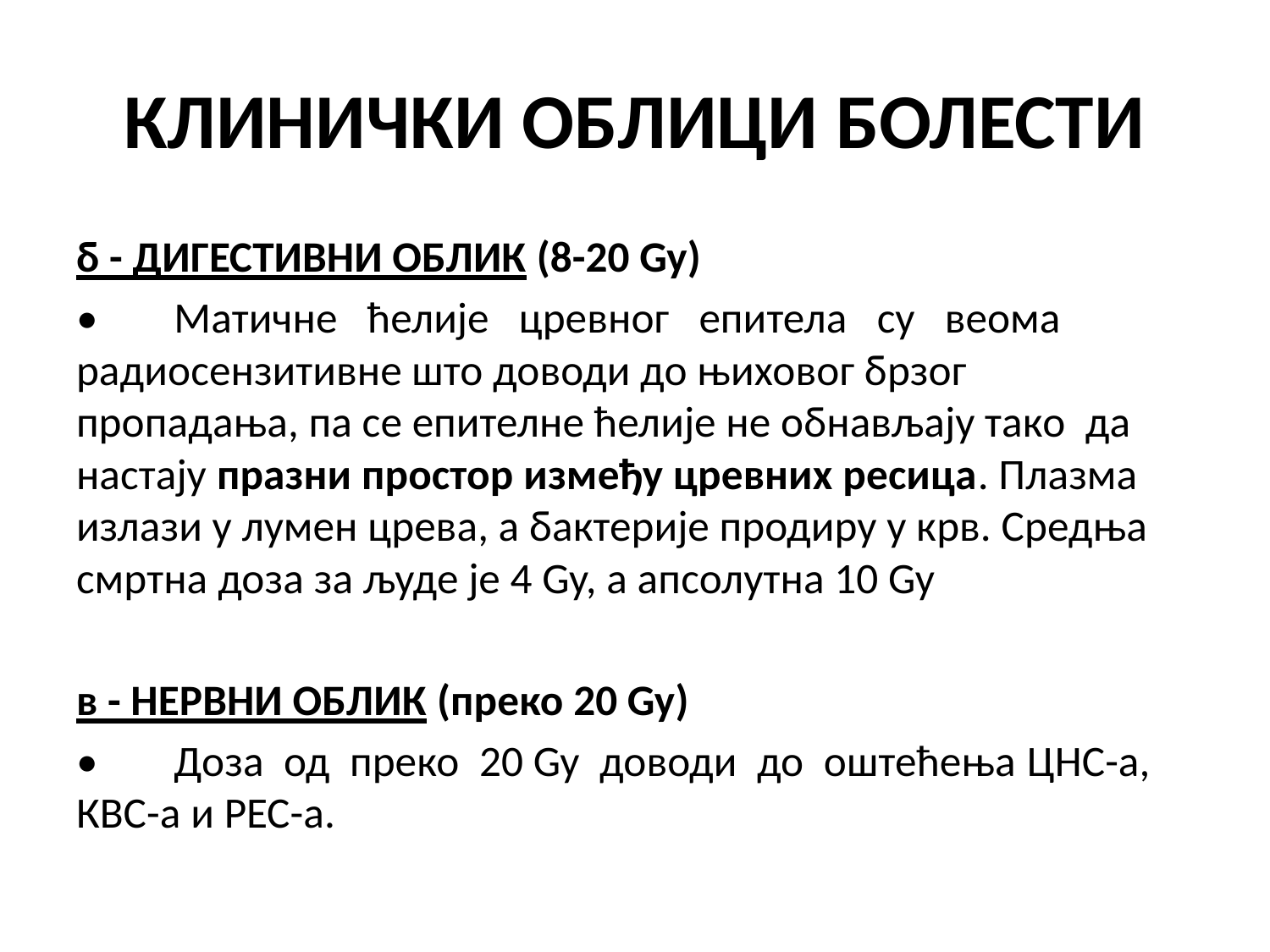

# КЛИНИЧКИ ОБЛИЦИ БОЛЕСТИ
б - ДИГЕСТИВНИ ОБЛИК (8-20 Gy)
•	Матичне   ћелије   цревног   епитела   су   веома радиосензитивне што доводи до њиховог брзог пропадања, па се епителне ћелије не обнављају тако  да  настају празни простор између цревних ресица. Плазма излази у лумен црева, а бактерије продиру у крв. Средња смртна доза за људе је 4 Gy, а апсолутна 10 Gy

в - НЕРВНИ ОБЛИК (преко 20 Gy)
•	Доза  од  преко  20 Gy  доводи  до  оштећења ЦНС-а, КВС-а и РЕС-а.